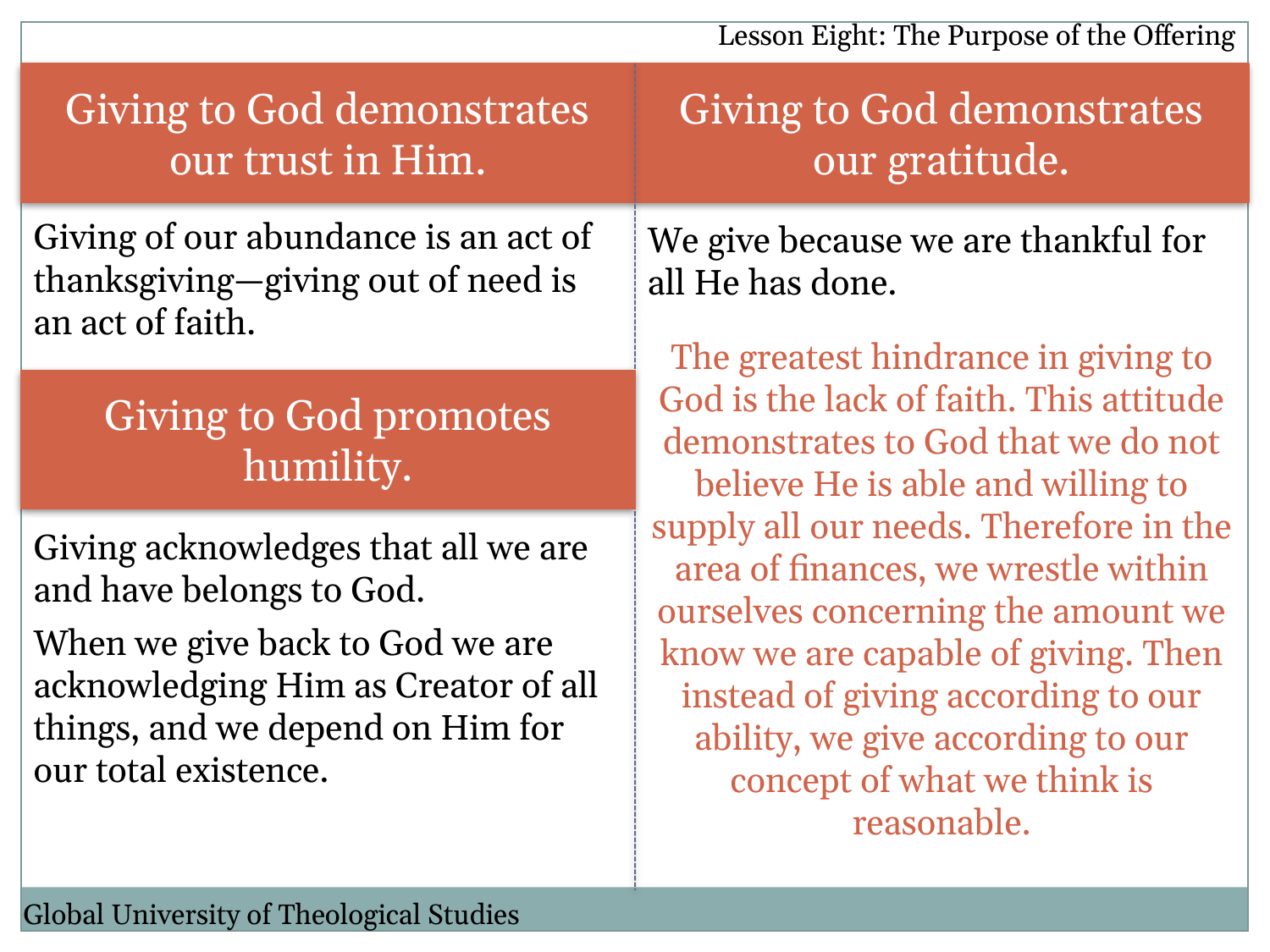

Lesson Eight: The Purpose of the Offering

Giving to God demonstrates our trust in Him.
Giving to God demonstrates our gratitude.
Giving of our abundance is an act of thanksgiving—giving out of need is an act of faith.
We give because we are thankful for all He has done.
The greatest hindrance in giving to God is the lack of faith. This attitude demonstrates to God that we do not believe He is able and willing to supply all our needs. Therefore in the area of finances, we wrestle within ourselves concerning the amount we know we are capable of giving. Then instead of giving according to our ability, we give according to our concept of what we think is reasonable.

Giving to God promotes humility.
Giving acknowledges that all we are and have belongs to God.
When we give back to God we are acknowledging Him as Creator of all things, and we depend on Him for our total existence.
Global University of Theological Studies